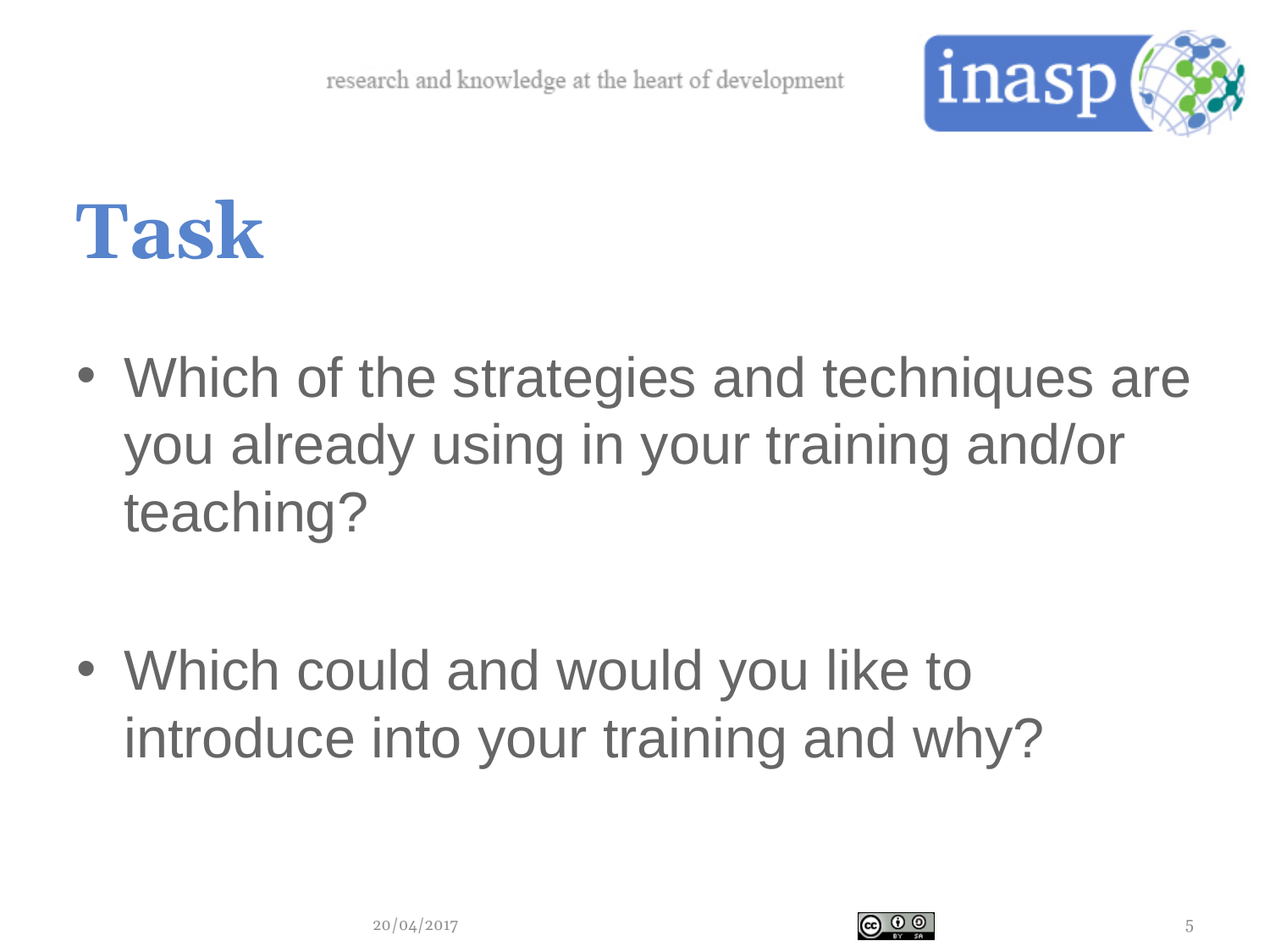

# Task
Which of the strategies and techniques are you already using in your training and/or teaching?

Which could and would you like to introduce into your training and why?

20/04/2017

5